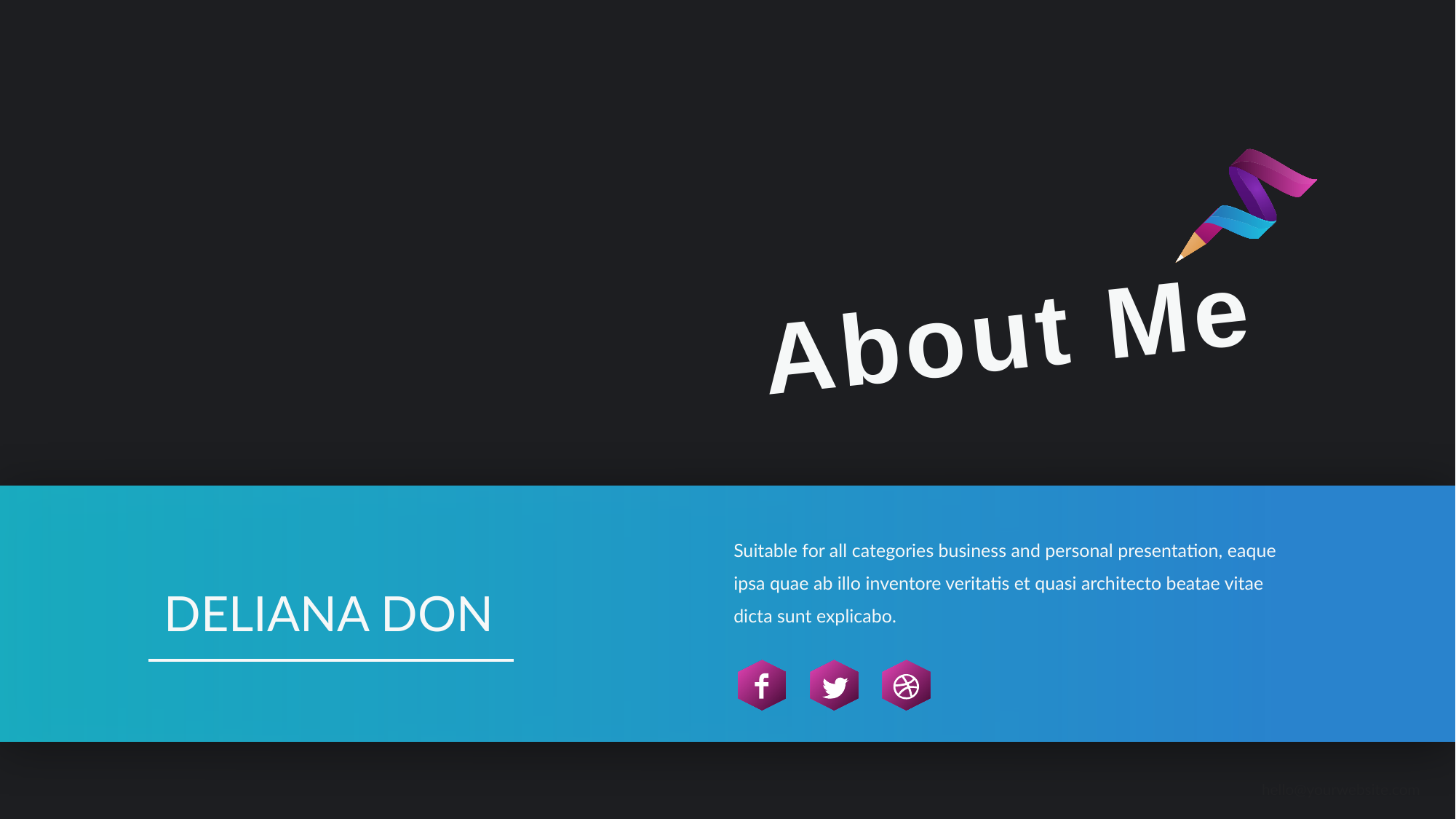

About Me

Suitable for all categories business and personal presentation, eaque ipsa quae ab illo inventore veritatis et quasi architecto beatae vitae dicta sunt explicabo.
DELIANA DON

hello@yourwebsite.com